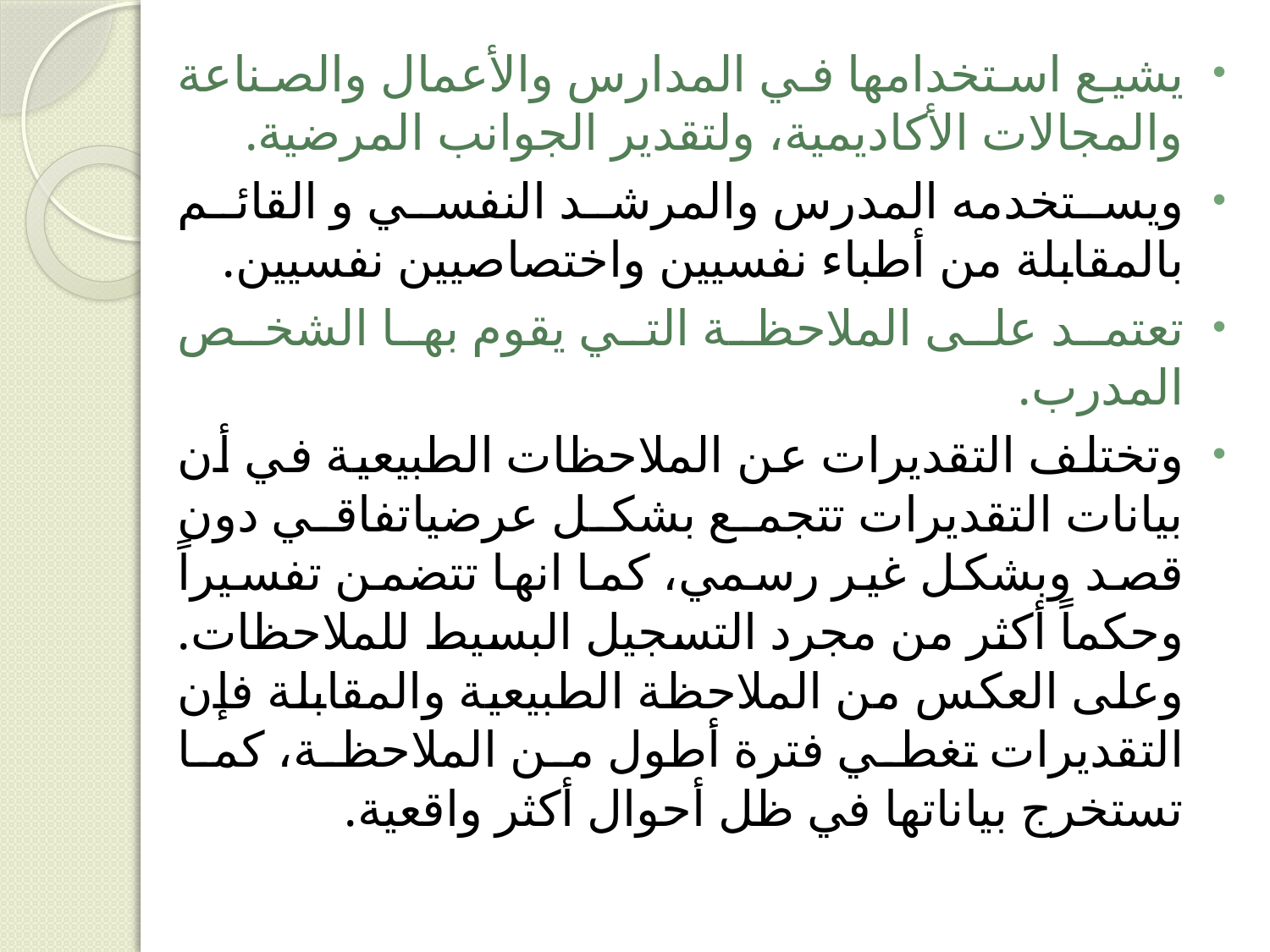

يشيع استخدامها في المدارس والأعمال والصناعة والمجالات الأكاديمية، ولتقدير الجوانب المرضية.
ويستخدمه المدرس والمرشد النفسي و القائم بالمقابلة من أطباء نفسيين واختصاصيين نفسيين.
تعتمد على الملاحظة التي يقوم بها الشخص المدرب.
وتختلف التقديرات عن الملاحظات الطبيعية في أن بيانات التقديرات تتجمع بشكل عرضياتفاقي دون قصد وبشكل غير رسمي، كما انها تتضمن تفسيراً وحكماً أكثر من مجرد التسجيل البسيط للملاحظات. وعلى العكس من الملاحظة الطبيعية والمقابلة فإن التقديرات تغطي فترة أطول من الملاحظة، كما تستخرج بياناتها في ظل أحوال أكثر واقعية.